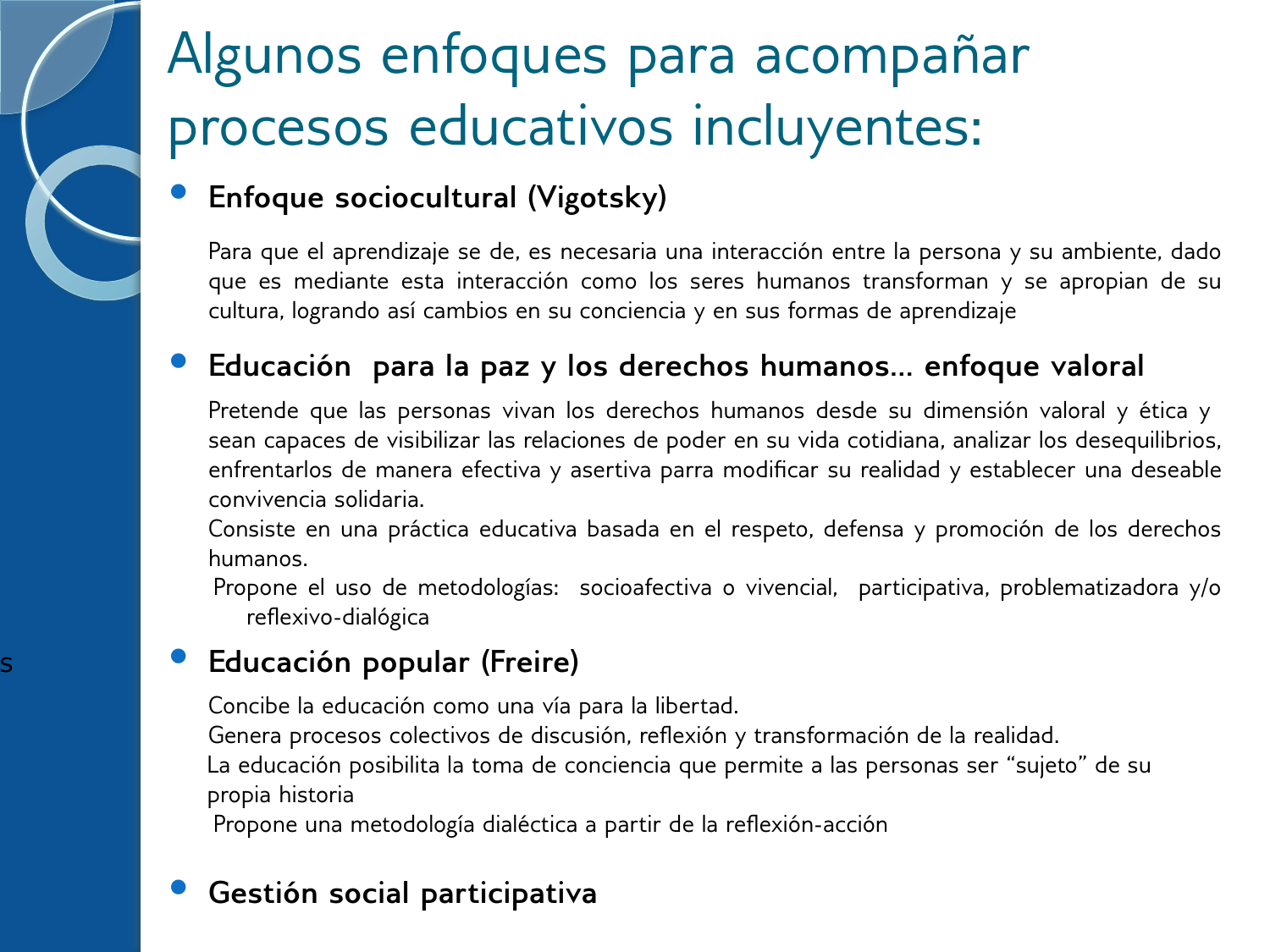

# Algunos enfoques para acompañar procesos educativos incluyentes:
Enfoque sociocultural (Vigotsky)
	Para que el aprendizaje se de, es necesaria una interacción entre la persona y su ambiente, dado que es mediante esta interacción como los seres humanos transforman y se apropian de su cultura, logrando así cambios en su conciencia y en sus formas de aprendizaje
Educación  para la paz y los derechos humanos… enfoque valoral
	Pretende que las personas vivan los derechos humanos desde su dimensión valoral y ética y  sean capaces de visibilizar las relaciones de poder en su vida cotidiana, analizar los desequilibrios, enfrentarlos de manera efectiva y asertiva parra modificar su realidad y establecer una deseable convivencia solidaria.
	Consiste en una práctica educativa basada en el respeto, defensa y promoción de los derechos humanos.
Propone el uso de metodologías:  socioafectiva o vivencial,  participativa, problematizadora y/o reflexivo-dialógica
Educación popular (Freire)
	Concibe la educación como una vía para la libertad.
	Genera procesos colectivos de discusión, reflexión y transformación de la realidad.
La educación posibilita la toma de conciencia que permite a las personas ser “sujeto” de su propia historia
Propone una metodología dialéctica a partir de la reflexión-acción

Gestión social participativa

se ha probado en el aula
se ha probado por instituciones públicas y civiles
se ha probado en procesos sociales - comunitarios
se ha probado en procesos entre sociedad civil y el gobierno